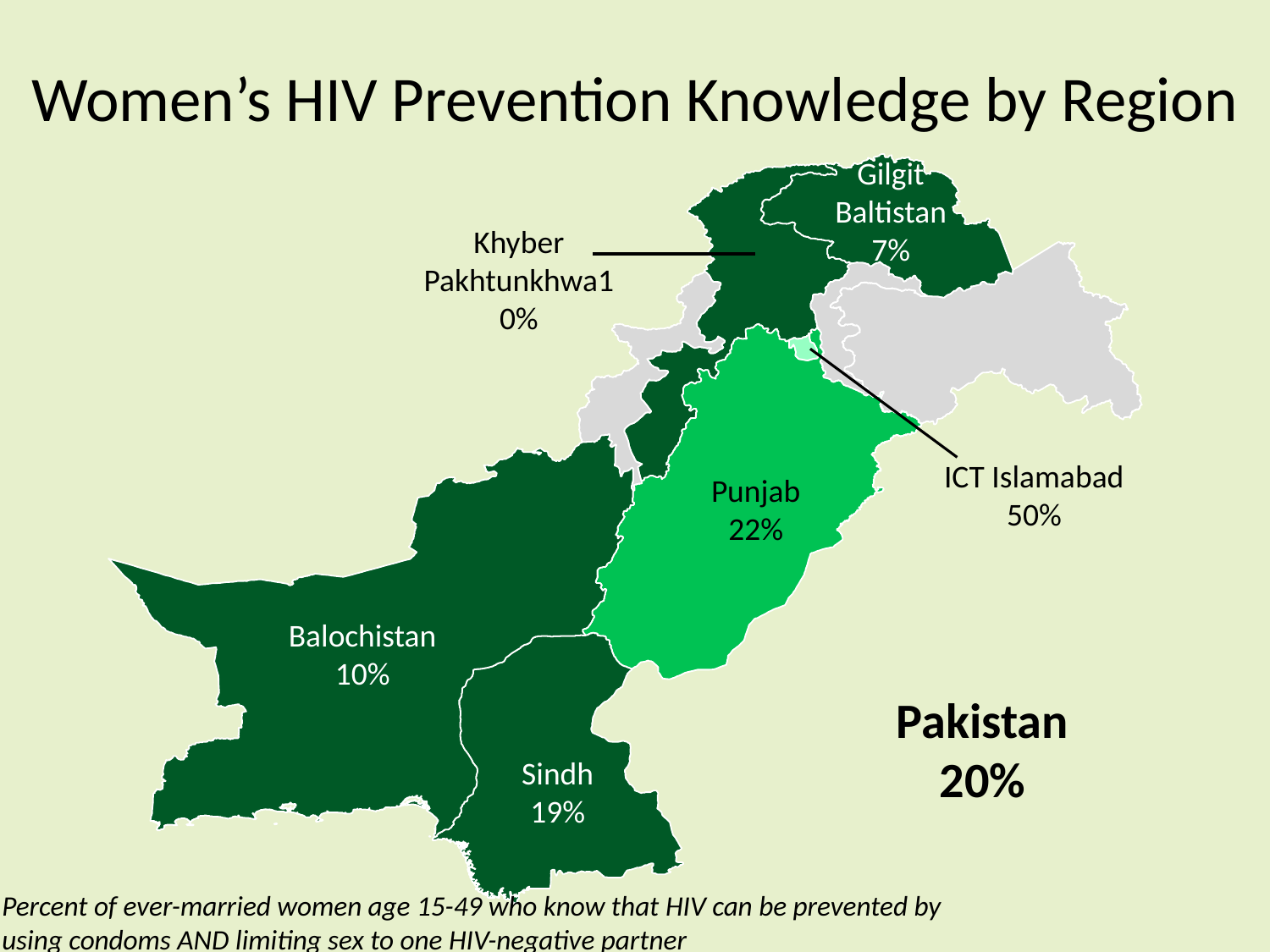

# Women’s HIV Prevention Knowledge by Region

Gilgit
Baltistan
7%
Khyber
Pakhtunkhwa10%
ICT Islamabad
50%
Punjab
22%
Balochistan
10%
Pakistan
20%
Sindh
19%
Percent of ever-married women age 15-49 who know that HIV can be prevented by using condoms AND limiting sex to one HIV-negative partner